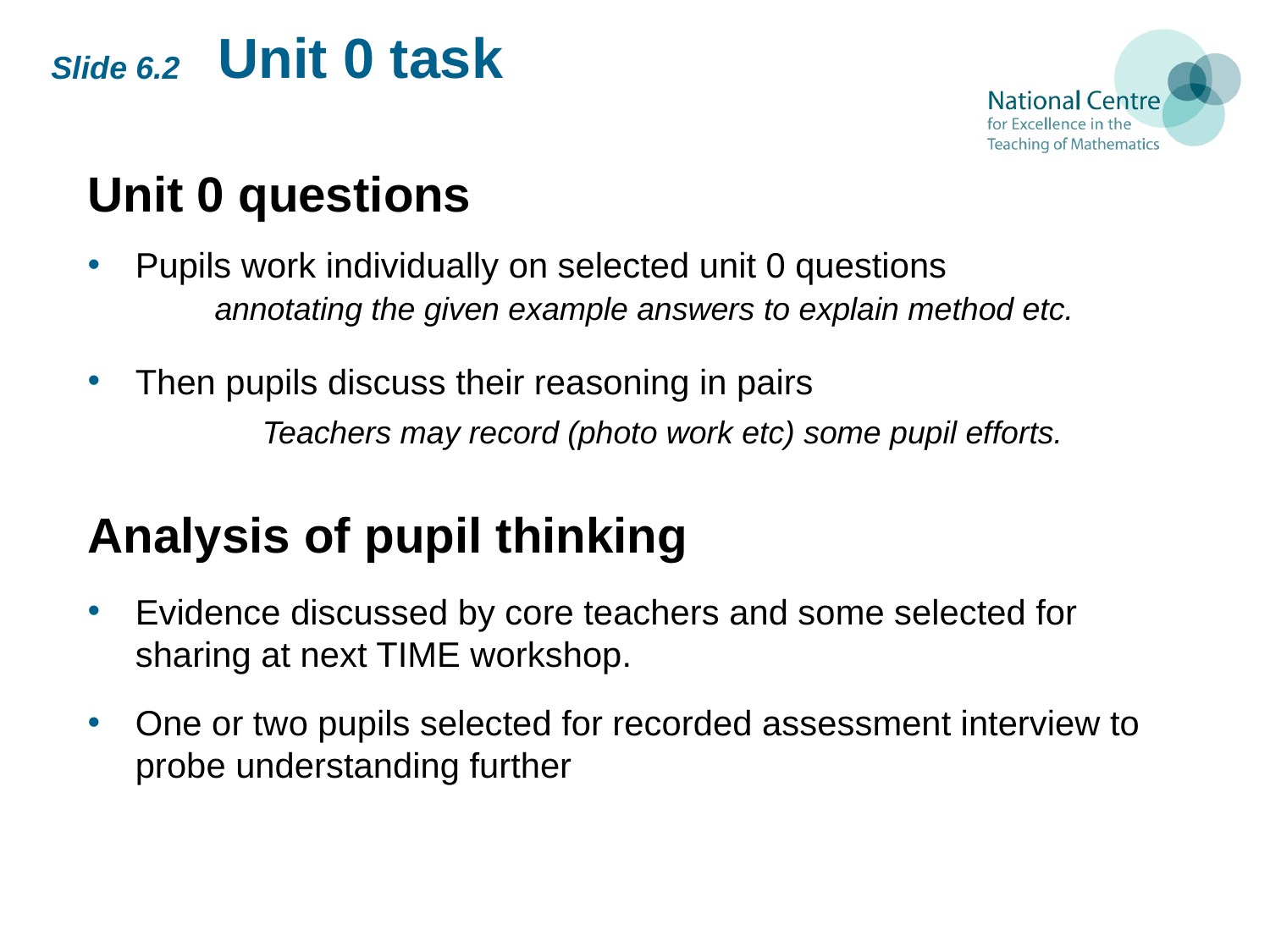

# Unit 0 task
Slide 6.2
Unit 0 questions
Pupils work individually on selected unit 0 questions
	annotating the given example answers to explain method etc.
Then pupils discuss their reasoning in pairs
		Teachers may record (photo work etc) some pupil efforts.
Analysis of pupil thinking
Evidence discussed by core teachers and some selected for sharing at next TIME workshop.
One or two pupils selected for recorded assessment interview to probe understanding further